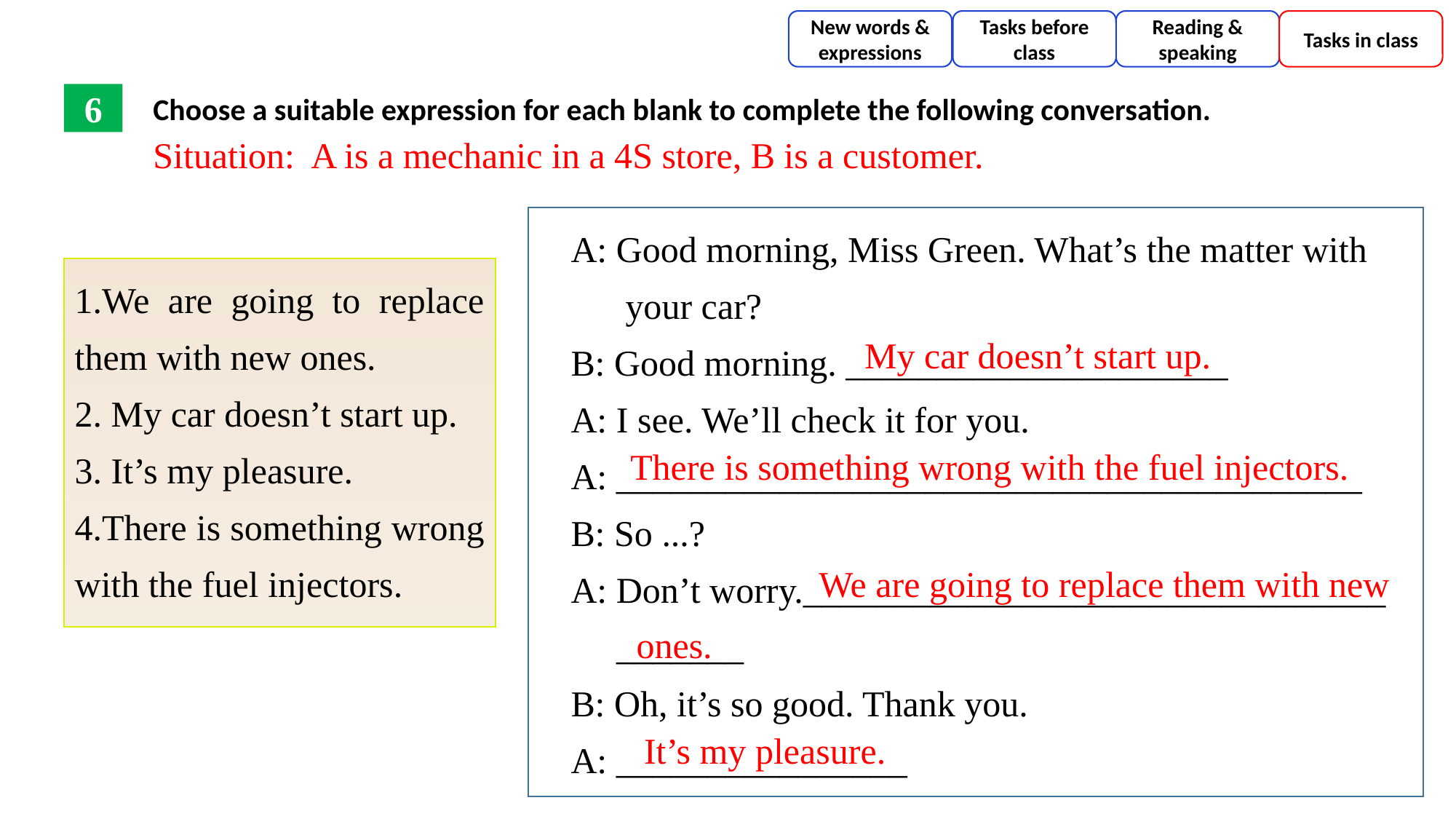

New words & expressions
Tasks before class
Reading & speaking
Tasks in class
Choose a suitable expression for each blank to complete the following conversation.
6
Situation:  A is a mechanic in a 4S store, B is a customer.
A: Good morning, Miss Green. What’s the matter with
      your car?
B: Good morning. _____________________
A: I see. We’ll check it for you.
A: _________________________________________
B: So ...?
A: Don’t worry.________________________________
     _______
B: Oh, it’s so good. Thank you.
A: ________________
1.We are going to replace them with new ones.
2. My car doesn’t start up.
3. It’s my pleasure.
4.There is something wrong with the fuel injectors.
 My car doesn’t start up.
There is something wrong with the fuel injectors.
 We are going to replace them with new
 ones.
 It’s my pleasure.